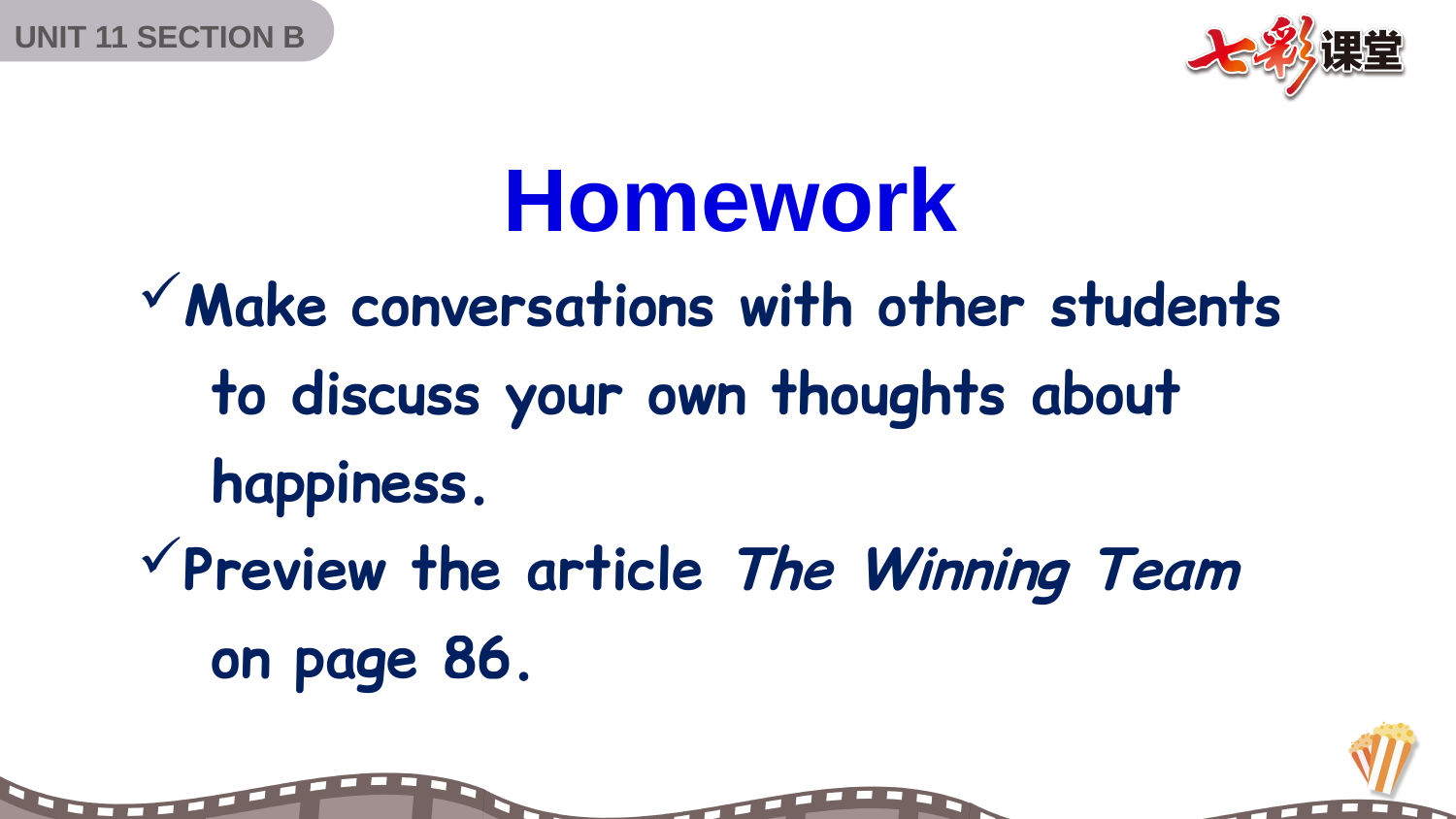

Homework
Make conversations with other students
   to discuss your own thoughts about
   happiness.
Preview the article The Winning Team
   on page 86.